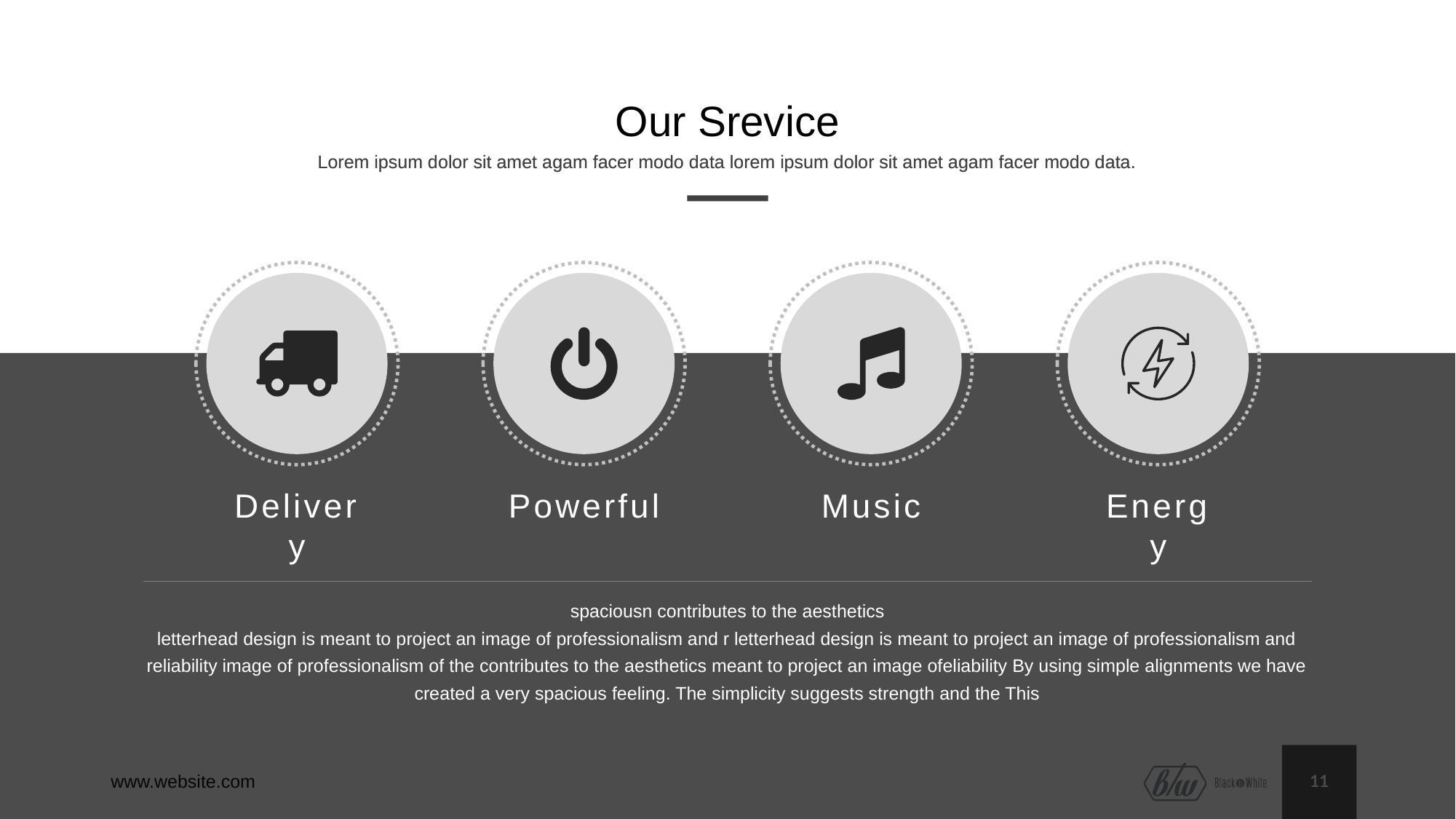

# Our Srevice

Lorem ipsum dolor sit amet agam facer modo data lorem ipsum dolor sit amet agam facer modo data.

Delivery
Powerful
Music
Energy
spaciousn contributes to the aesthetics
letterhead design is meant to project an image of professionalism and r letterhead design is meant to project an image of professionalism and reliability image of professionalism of the contributes to the aesthetics meant to project an image ofeliability By using simple alignments we have created a very spacious feeling. The simplicity suggests strength and the This
www.website.com